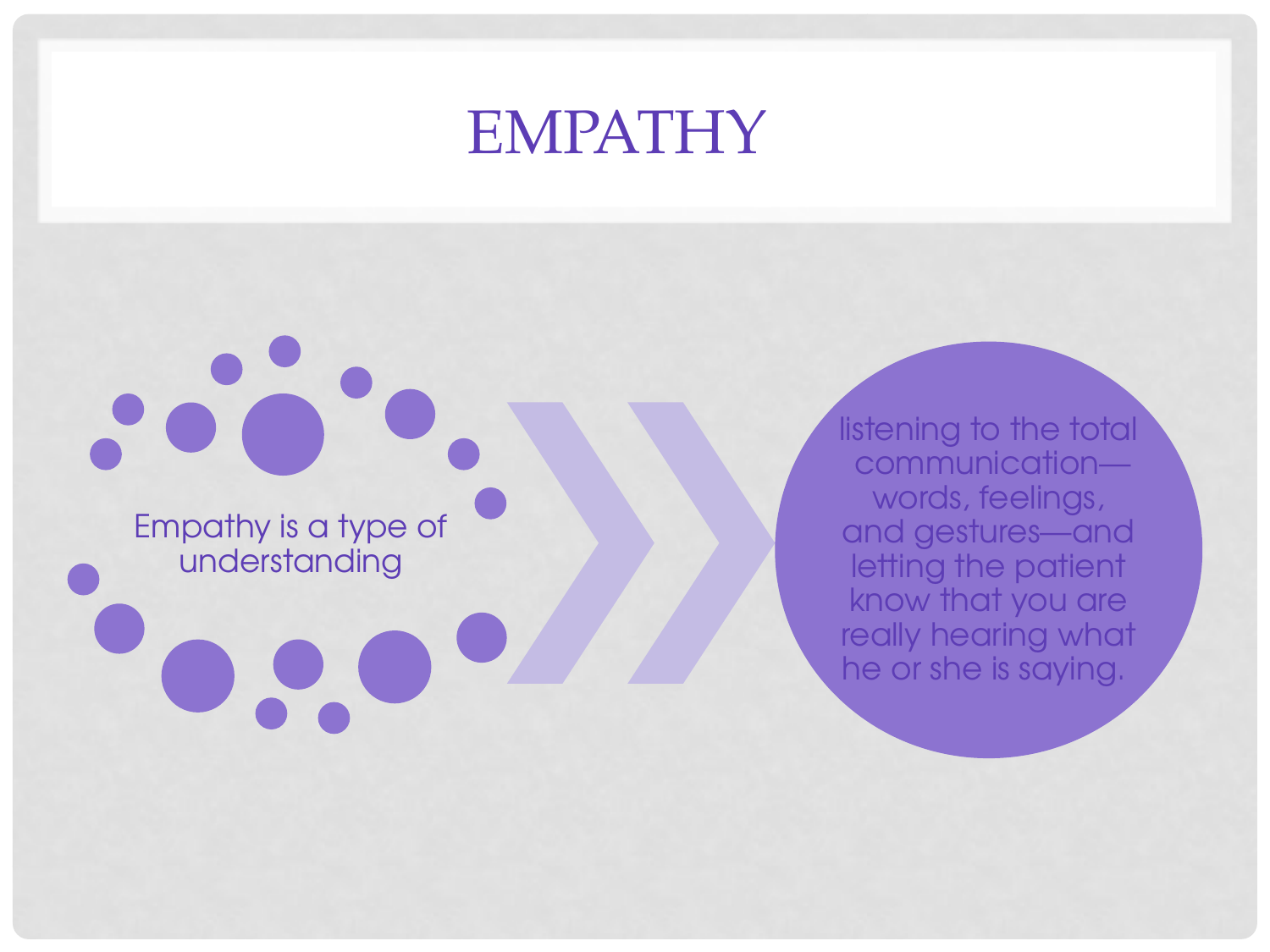

# Empathy
Empathy is a type of understanding
listening to the total  communication—words, feelings, and gestures—and letting the patient know that you are really hearing what he or she is saying.